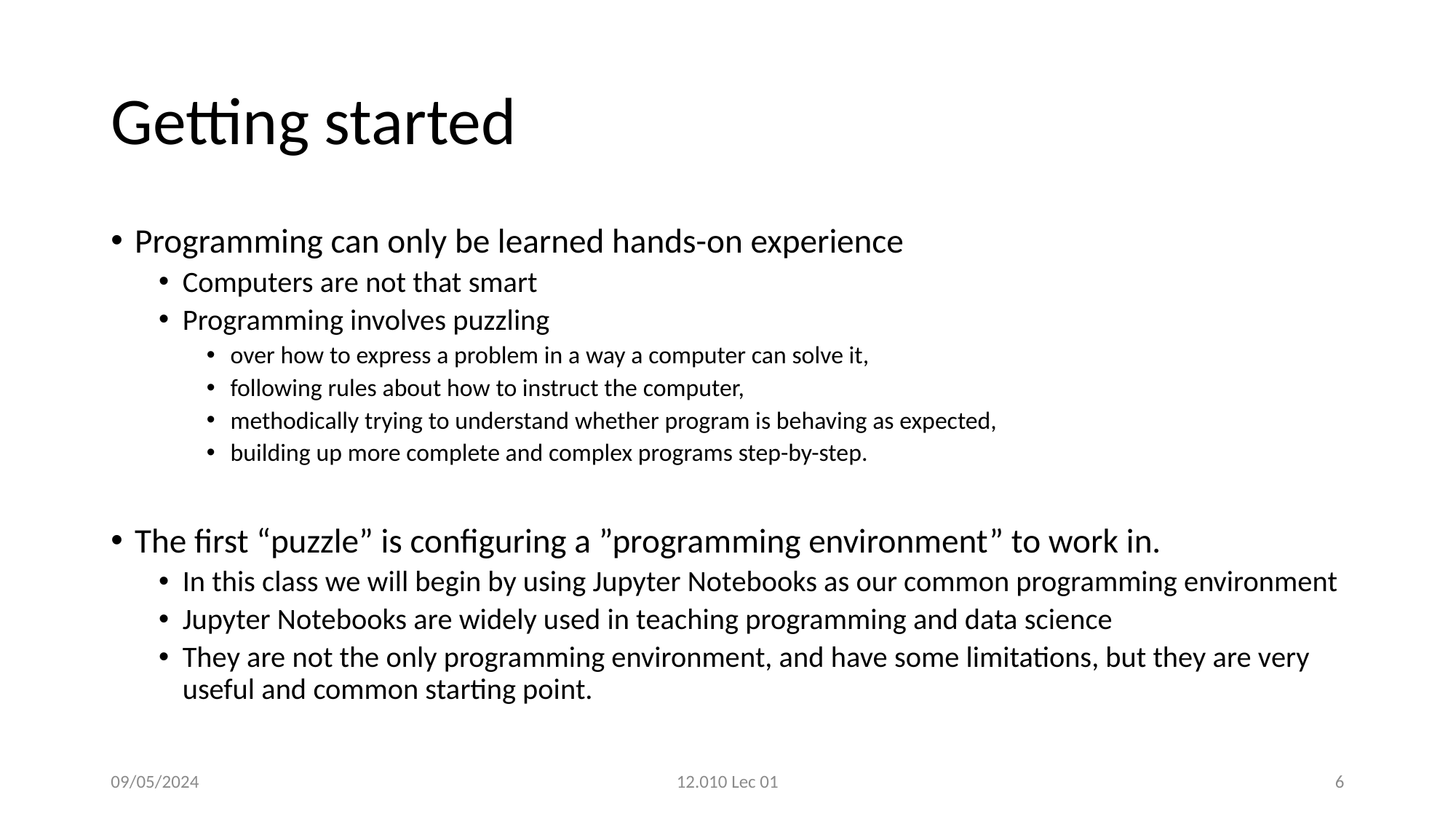

# Getting started
Programming can only be learned hands-on experience
Computers are not that smart
Programming involves puzzling
over how to express a problem in a way a computer can solve it,
following rules about how to instruct the computer,
methodically trying to understand whether program is behaving as expected,
building up more complete and complex programs step-by-step.

The first “puzzle” is configuring a ”programming environment” to work in.
In this class we will begin by using Jupyter Notebooks as our common programming environment
Jupyter Notebooks are widely used in teaching programming and data science
They are not the only programming environment, and have some limitations, but they are very useful and common starting point.
09/05/2024
12.010 Lec 01
6